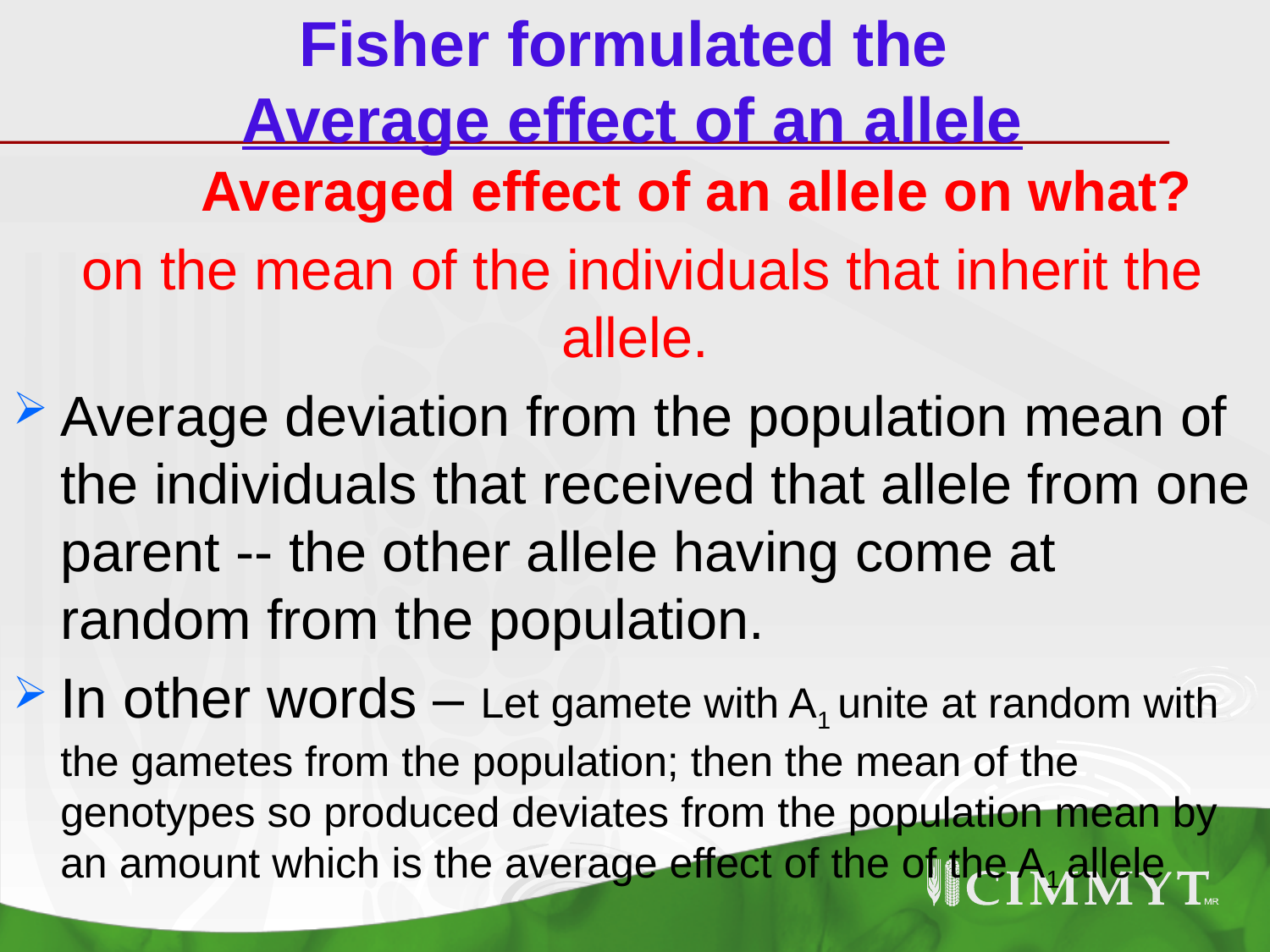

# Fisher formulated the Average effect of an allele
            Averaged effect of an allele on what?
 on the mean of the individuals that inherit the allele.
Average deviation from the population mean of the individuals that received that allele from one parent -- the other allele having come at random from the population.
In other words – Let gamete with A1 unite at random with the gametes from the population; then the mean of the genotypes so produced deviates from the population mean by an amount which is the average effect of the of the A1 allele